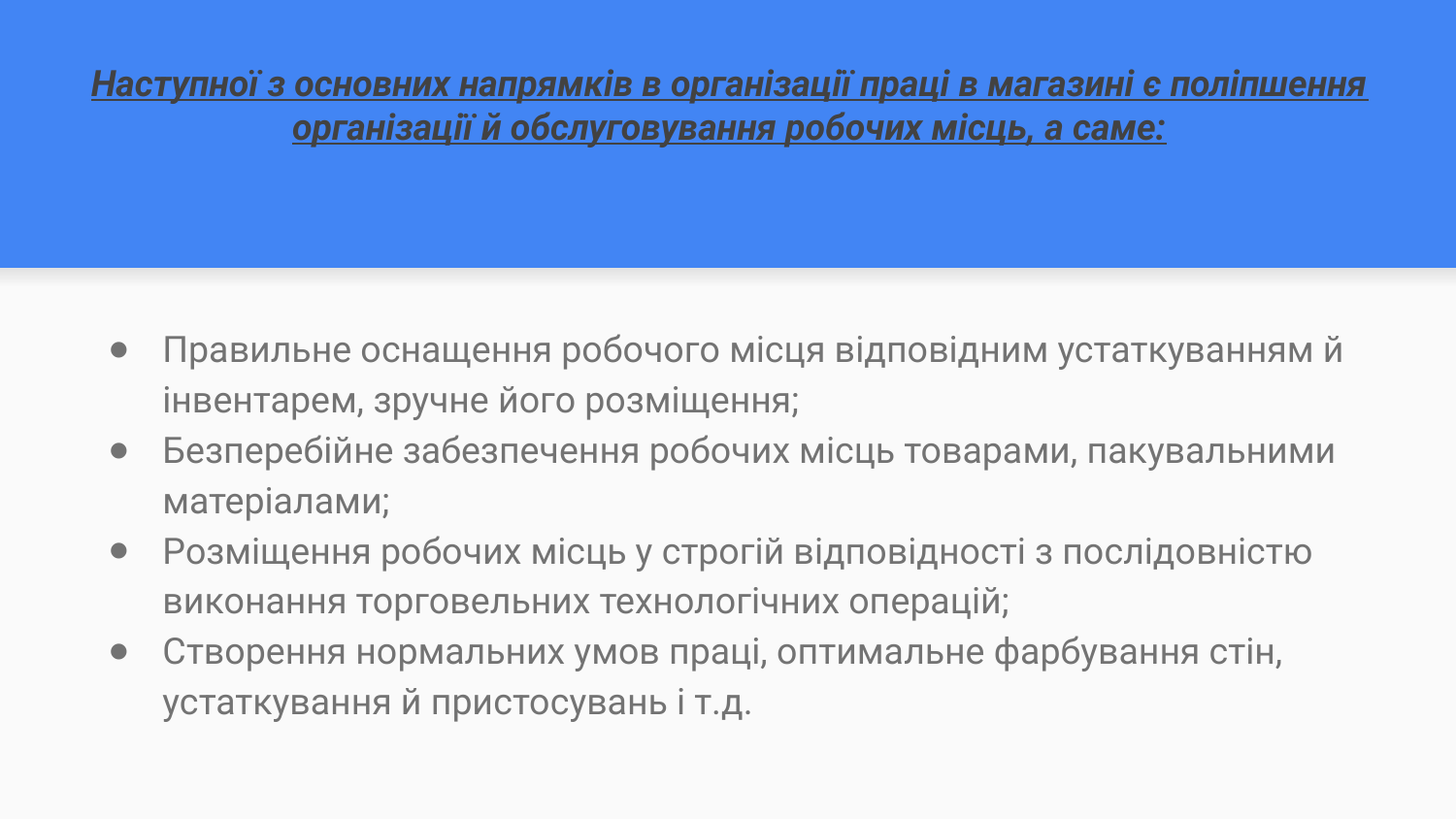

# Наступної з основних напрямків в організації праці в магазині є поліпшення організації й обслуговування робочих місць, а саме:
Правильне оснащення робочого місця відповідним устаткуванням й інвентарем, зручне його розміщення;
Безперебійне забезпечення робочих місць товарами, пакувальними матеріалами;
Розміщення робочих місць у строгій відповідності з послідовністю виконання торговельних технологічних операцій;
Створення нормальних умов праці, оптимальне фарбування стін, устаткування й пристосувань і т.д.